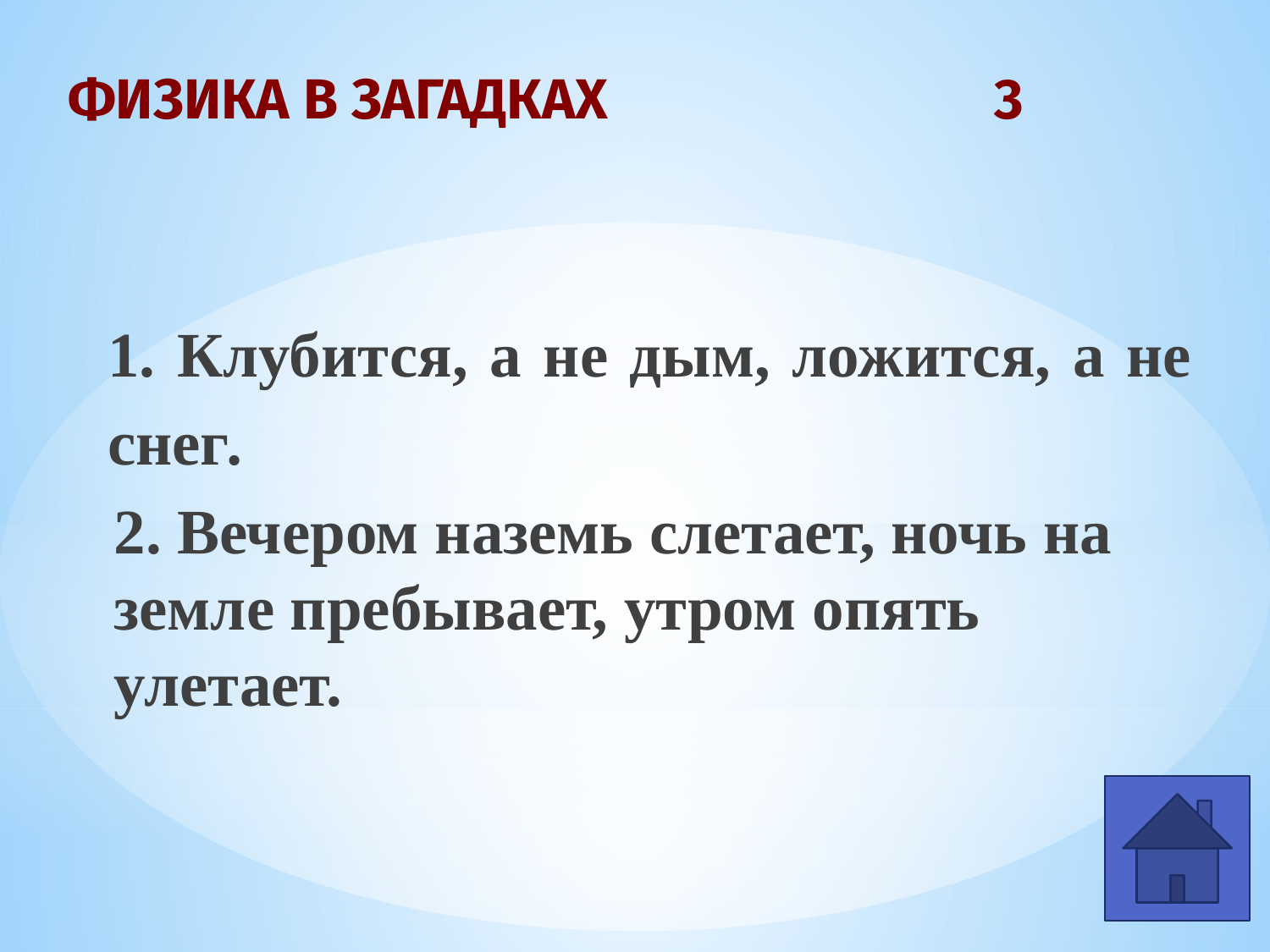

# ФИЗИКА В ЗАГАДКАХ                             3
1. Клубится, а не дым, ложится, а не снег.
2. Вечером наземь слетает, ночь на земле пребывает, утром опять улетает.